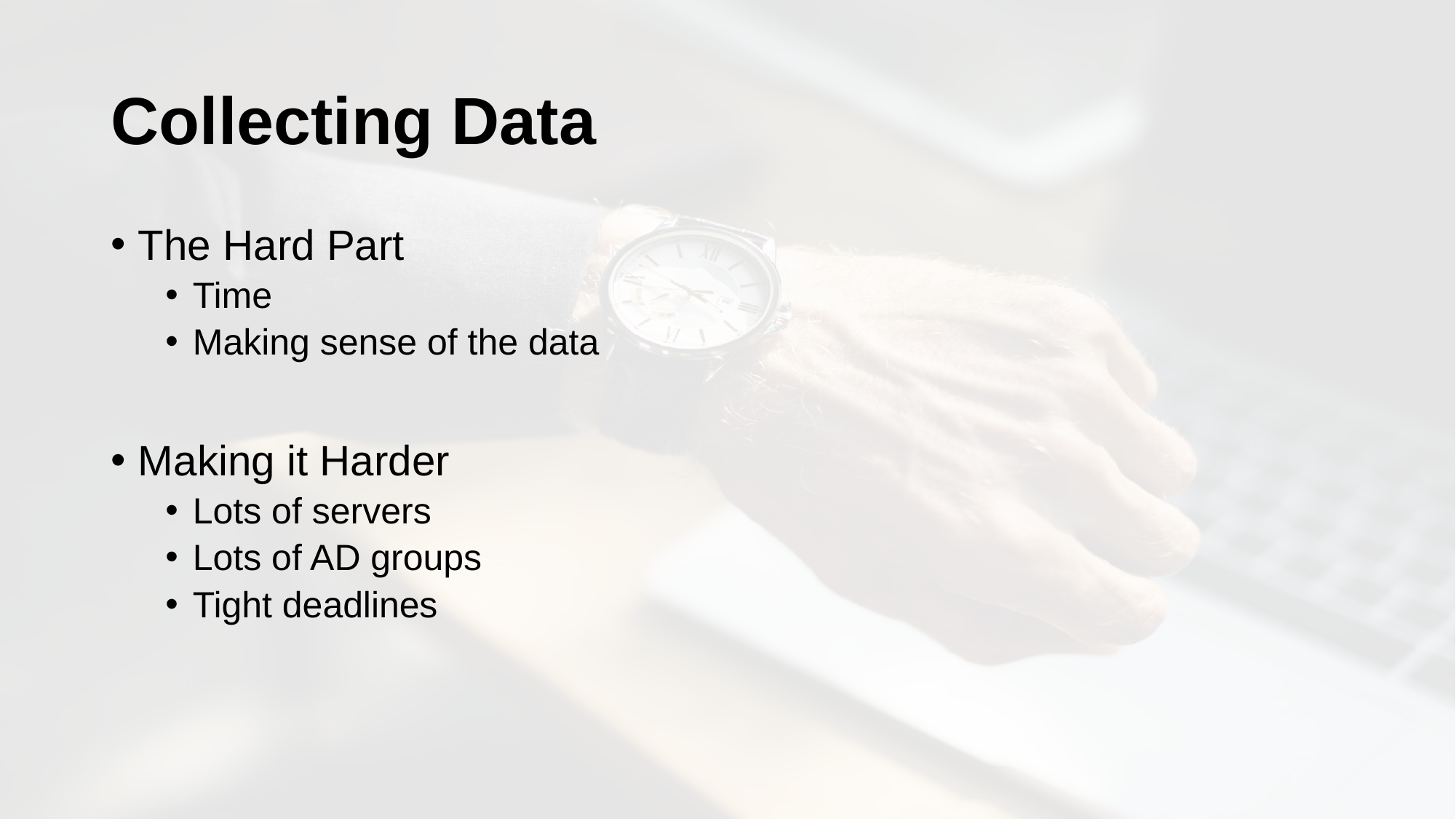

# Collecting Data
The Hard Part
Time
Making sense of the data

Making it Harder
Lots of servers
Lots of AD groups
Tight deadlines